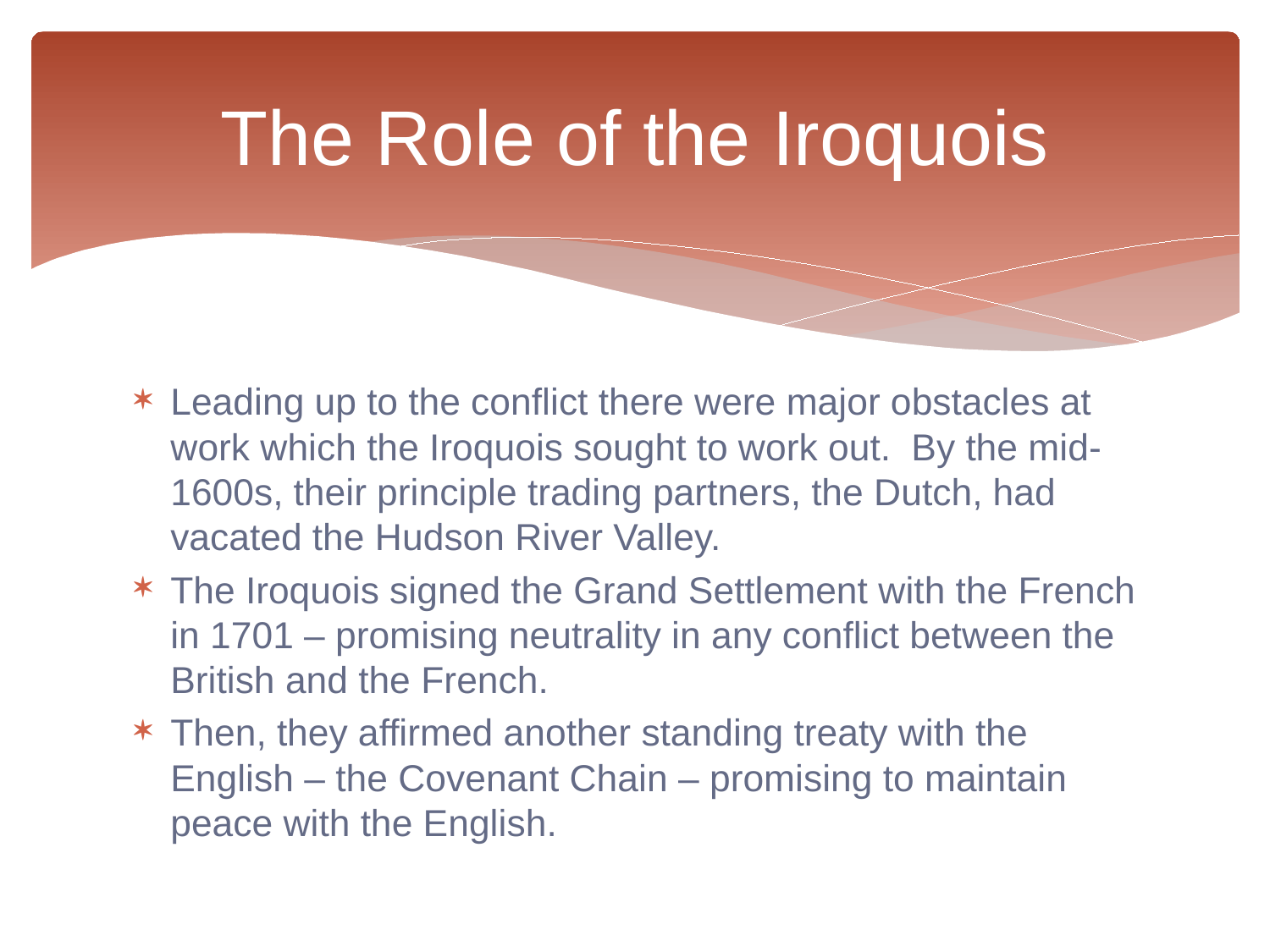

# The Role of the Iroquois
Leading up to the conflict there were major obstacles at work which the Iroquois sought to work out.  By the mid-1600s, their principle trading partners, the Dutch, had vacated the Hudson River Valley.
The Iroquois signed the Grand Settlement with the French in 1701 – promising neutrality in any conflict between the British and the French.
Then, they affirmed another standing treaty with the English – the Covenant Chain – promising to maintain peace with the English.